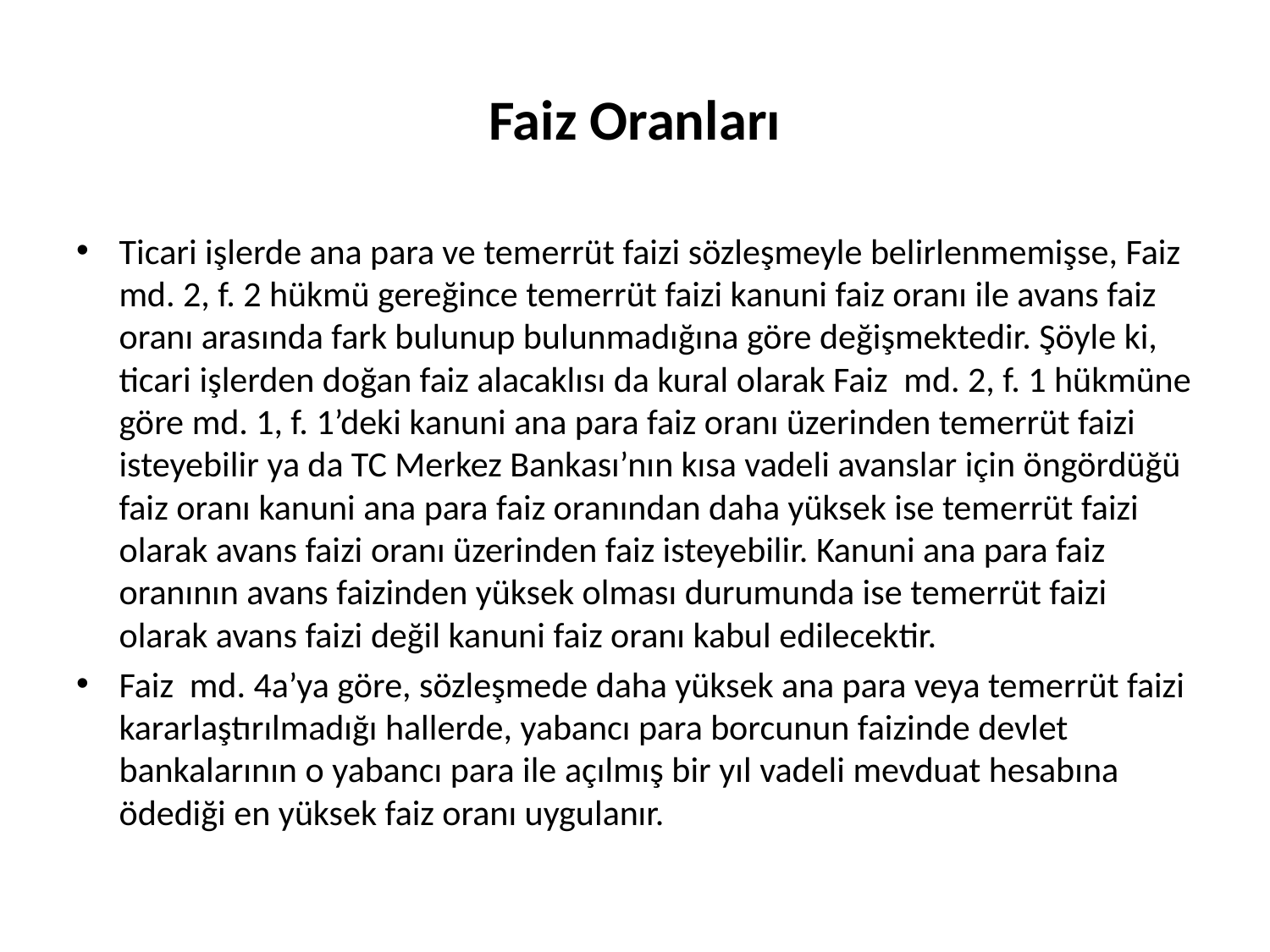

# Faiz Oranları
Ticari işlerde ana para ve temerrüt faizi sözleşmeyle belirlenmemişse, Faiz  md. 2, f. 2 hükmü gereğince temerrüt faizi kanuni faiz oranı ile avans faiz oranı arasında fark bulunup bulunmadığına göre değişmektedir. Şöyle ki, ticari işlerden doğan faiz alacaklısı da kural olarak Faiz  md. 2, f. 1 hükmüne göre md. 1, f. 1’deki kanuni ana para faiz oranı üzerinden temerrüt faizi isteyebilir ya da TC Merkez Bankası’nın kısa vadeli avanslar için öngördüğü faiz oranı kanuni ana para faiz oranından daha yüksek ise temerrüt faizi olarak avans faizi oranı üzerinden faiz isteyebilir. Kanuni ana para faiz oranının avans faizinden yüksek olması durumunda ise temerrüt faizi olarak avans faizi değil kanuni faiz oranı kabul edilecektir.
Faiz  md. 4a’ya göre, sözleşmede daha yüksek ana para veya temerrüt faizi kararlaştırılmadığı hallerde, yabancı para borcunun faizinde devlet bankalarının o yabancı para ile açılmış bir yıl vadeli mevduat hesabına ödediği en yüksek faiz oranı uygulanır.